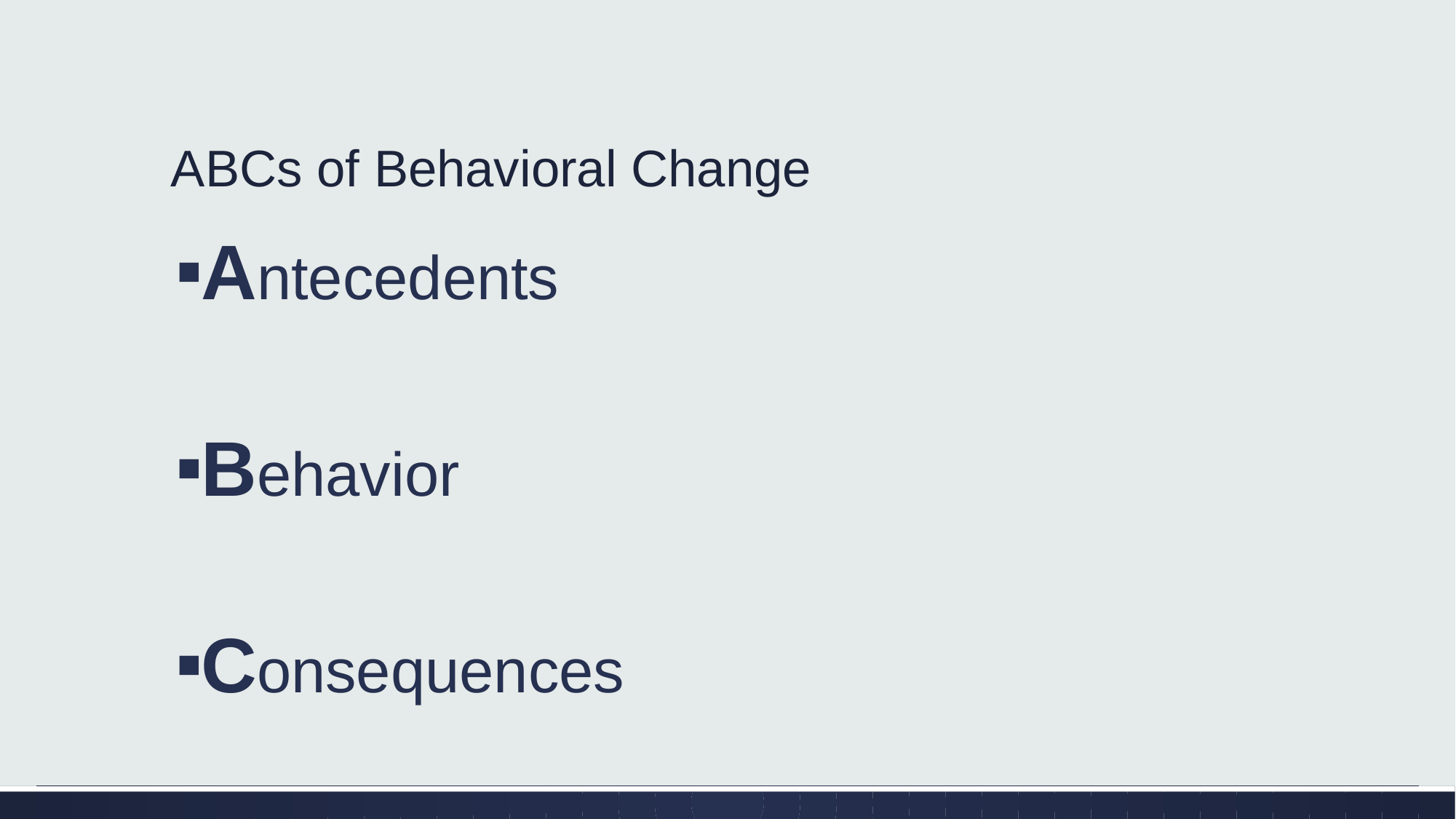

# ABCs of Behavioral Change
Antecedents

Behavior

Consequences